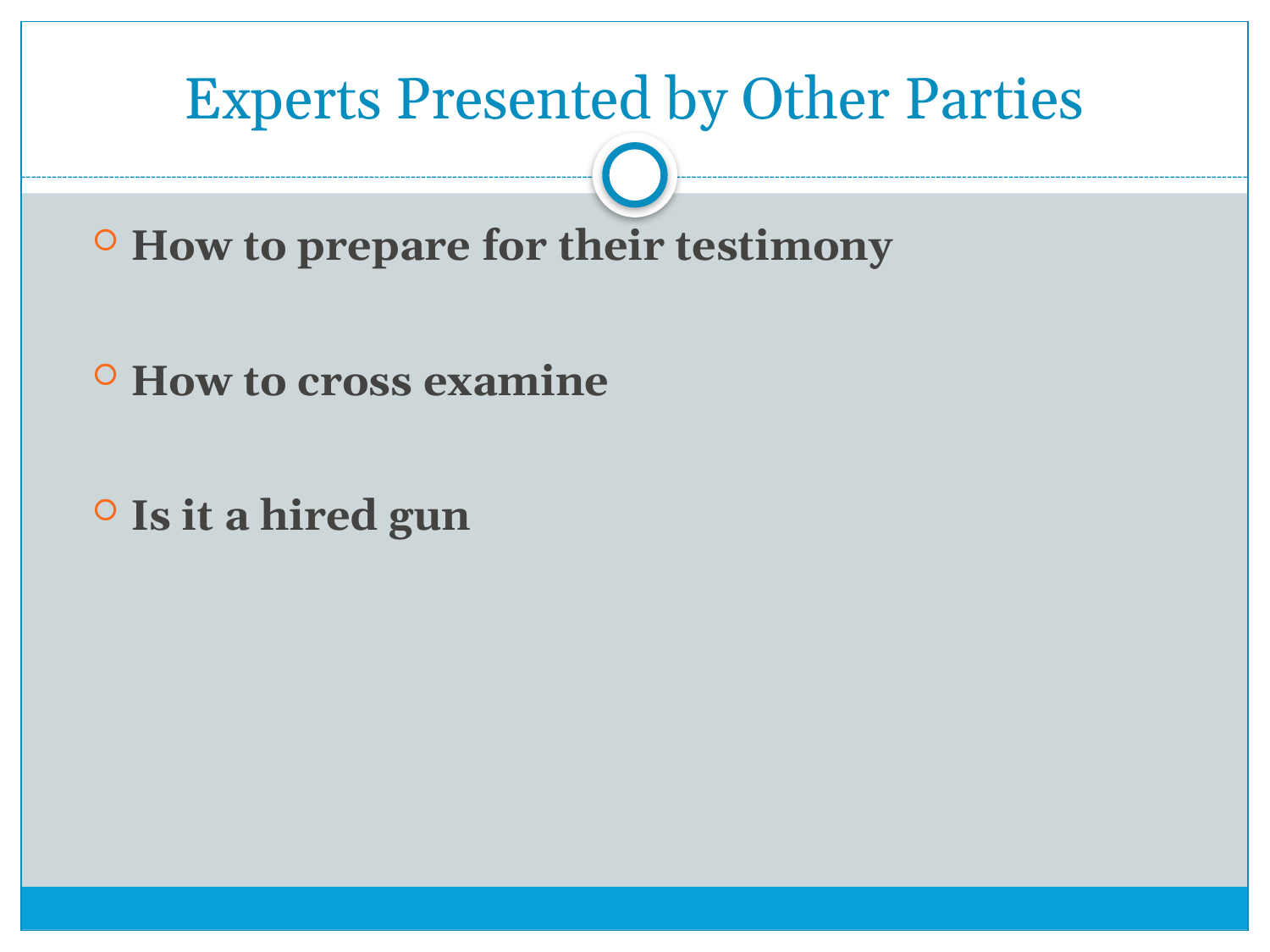

# Experts Presented by Other Parties
How to prepare for their testimony

How to cross examine

Is it a hired gun